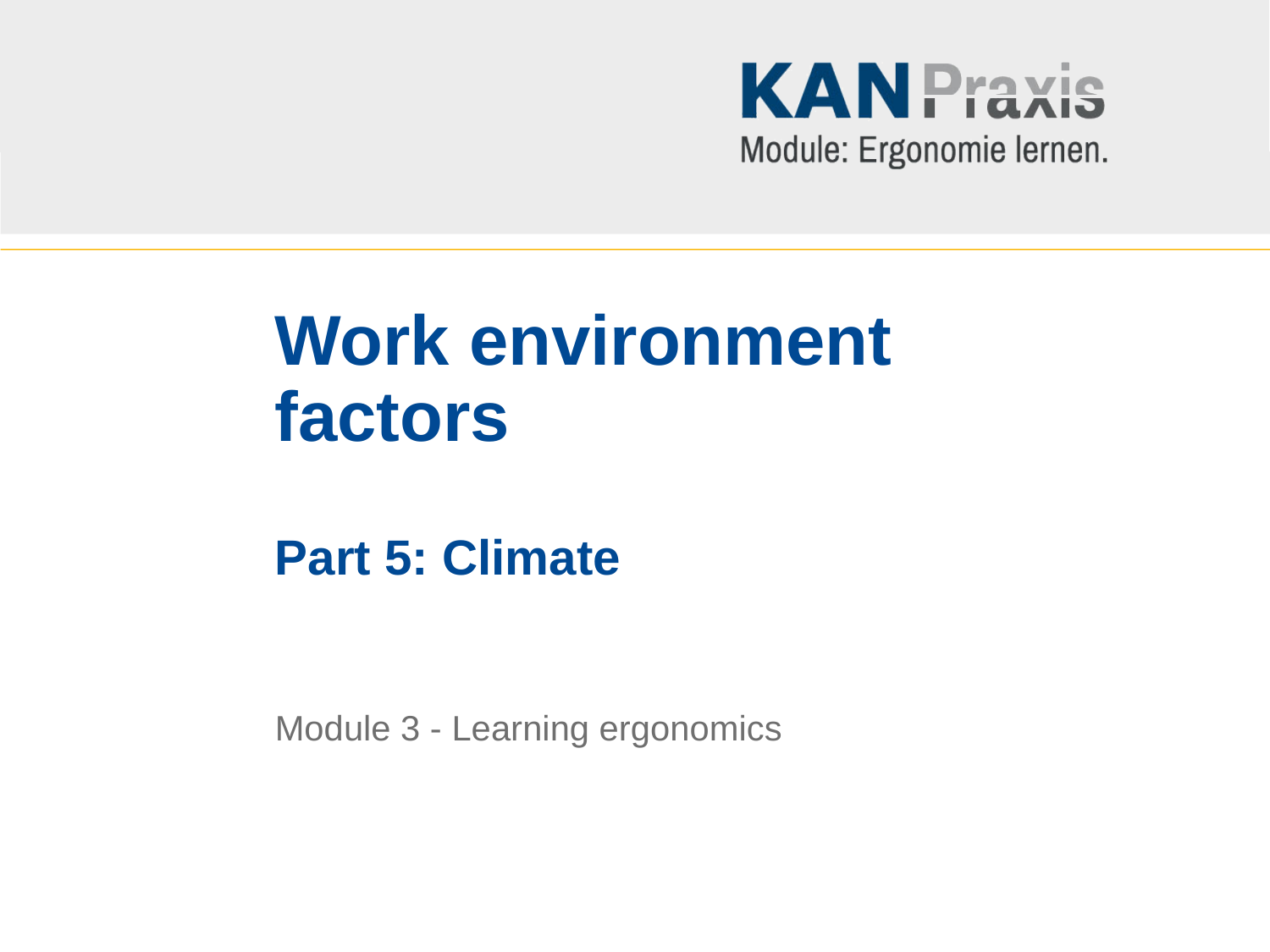

# Work environment factors Part 5: Climate
Module 3 - Learning ergonomics